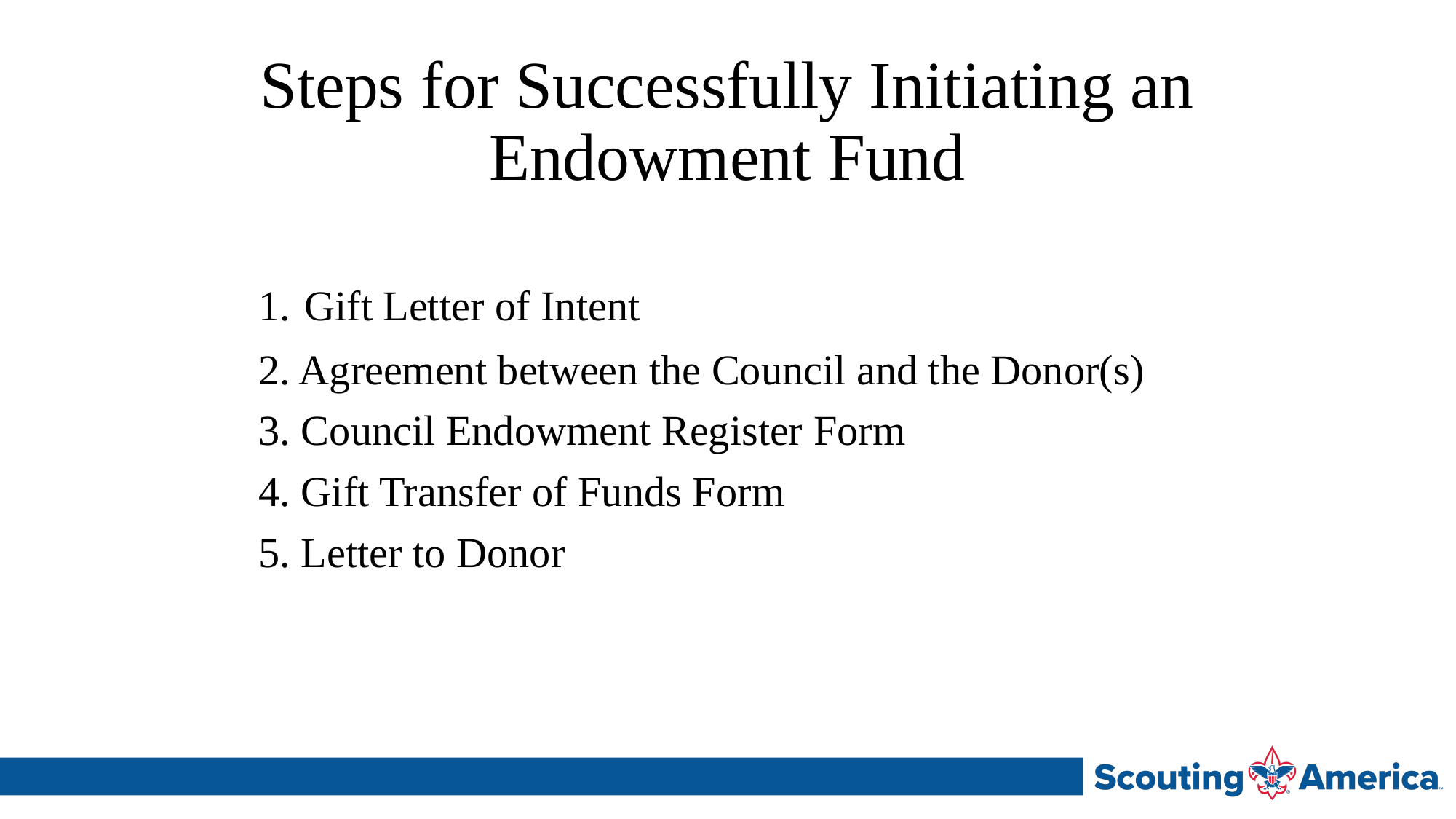

# Steps for Successfully Initiating an Endowment Fund
1. Gift Letter of Intent
2. Agreement between the Council and the Donor(s)
3. Council Endowment Register Form
4. Gift Transfer of Funds Form
5. Letter to Donor